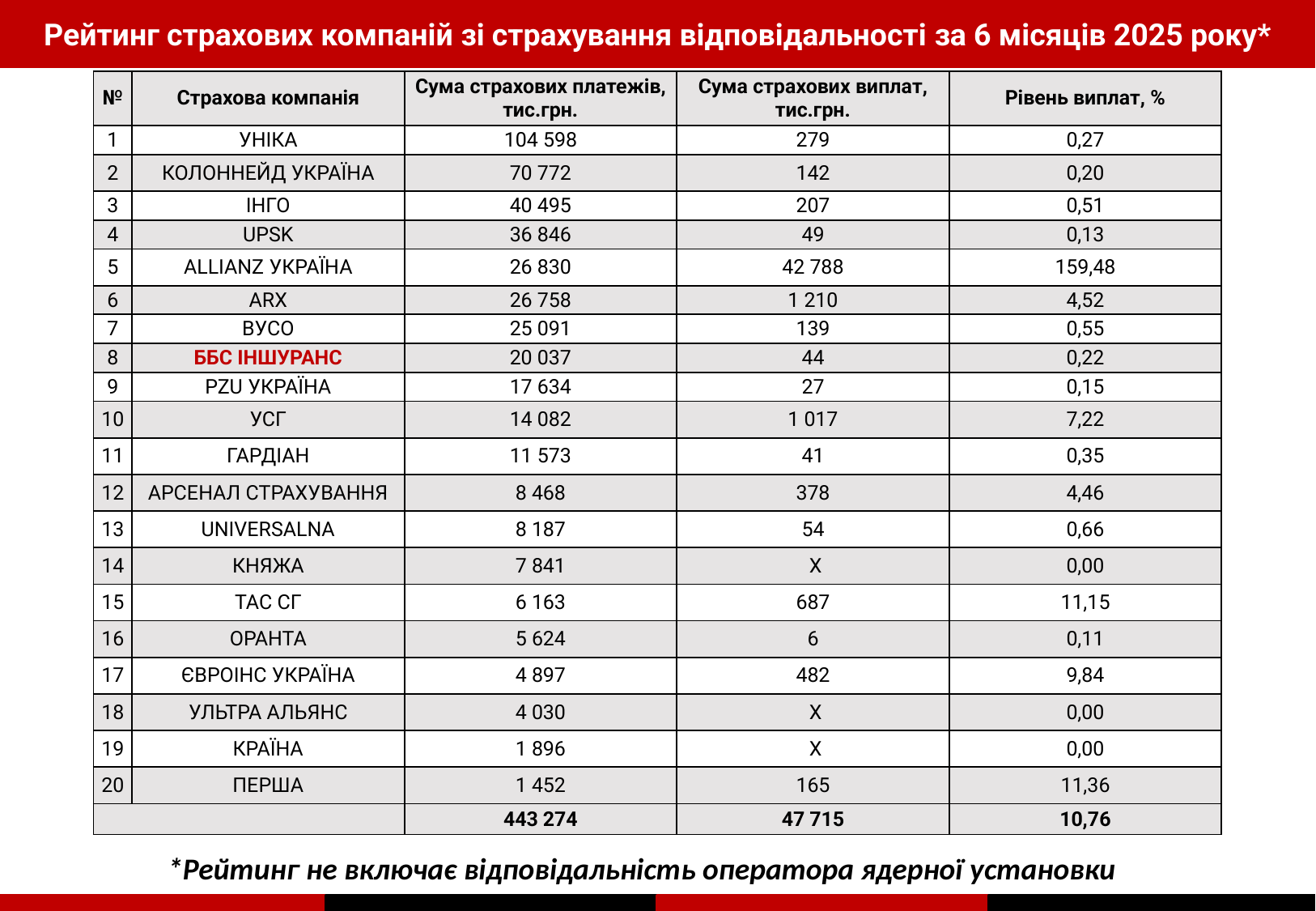

Рейтинг страхових компаній зі страхування відповідальності за 6 місяців 2025 року*
| № | Стра­хова­ компа­нія | Сума­ стра­хови­х пла­тежів, тис.грн. | Сума­ стра­хови­х випла­т, тис.грн. | Ріве­нь випла­т, % |
| --- | --- | --- | --- | --- |
| 1 | УНІКА | 104 598 | 279 | 0,27 |
| 2 | КОЛОННЕЙД УКРАЇНА | 70 772 | 142 | 0,20 |
| 3 | ІНГО | 40 495 | 207 | 0,51 |
| 4 | UPSK | 36 846 | 49 | 0,13 |
| 5 | ALLIANZ УКРАЇНА | 26 830 | 42 788 | 159,48 |
| 6 | ARX | 26 758 | 1 210 | 4,52 |
| 7 | ВУСО | 25 091 | 139 | 0,55 |
| 8 | ББС ІНШУРАНС | 20 037 | 44 | 0,22 |
| 9 | PZU УКРАЇНА | 17 634 | 27 | 0,15 |
| 10 | УСГ | 14 082 | 1 017 | 7,22 |
| 11 | ГАРДІАН | 11 573 | 41 | 0,35 |
| 12 | АРСЕНАЛ СТРАХУВАННЯ | 8 468 | 378 | 4,46 |
| 13 | UNIVERSALNA | 8 187 | 54 | 0,66 |
| 14 | КНЯЖА | 7 841 | Х | 0,00 |
| 15 | ТАС СГ | 6 163 | 687 | 11,15 |
| 16 | ОРАНТА | 5 624 | 6 | 0,11 |
| 17 | ЄВРОІНС УКРАЇНА | 4 897 | 482 | 9,84 |
| 18 | УЛЬТРА АЛЬЯНС | 4 030 | Х | 0,00 |
| 19 | КРАЇНА | 1 896 | Х | 0,00 |
| 20 | ПЕРША | 1 452 | 165 | 11,36 |
|  |  | 443 274 | 47 715 | 10,76 |
*Рейтинг не включає відповідальність оператора ядерної установки